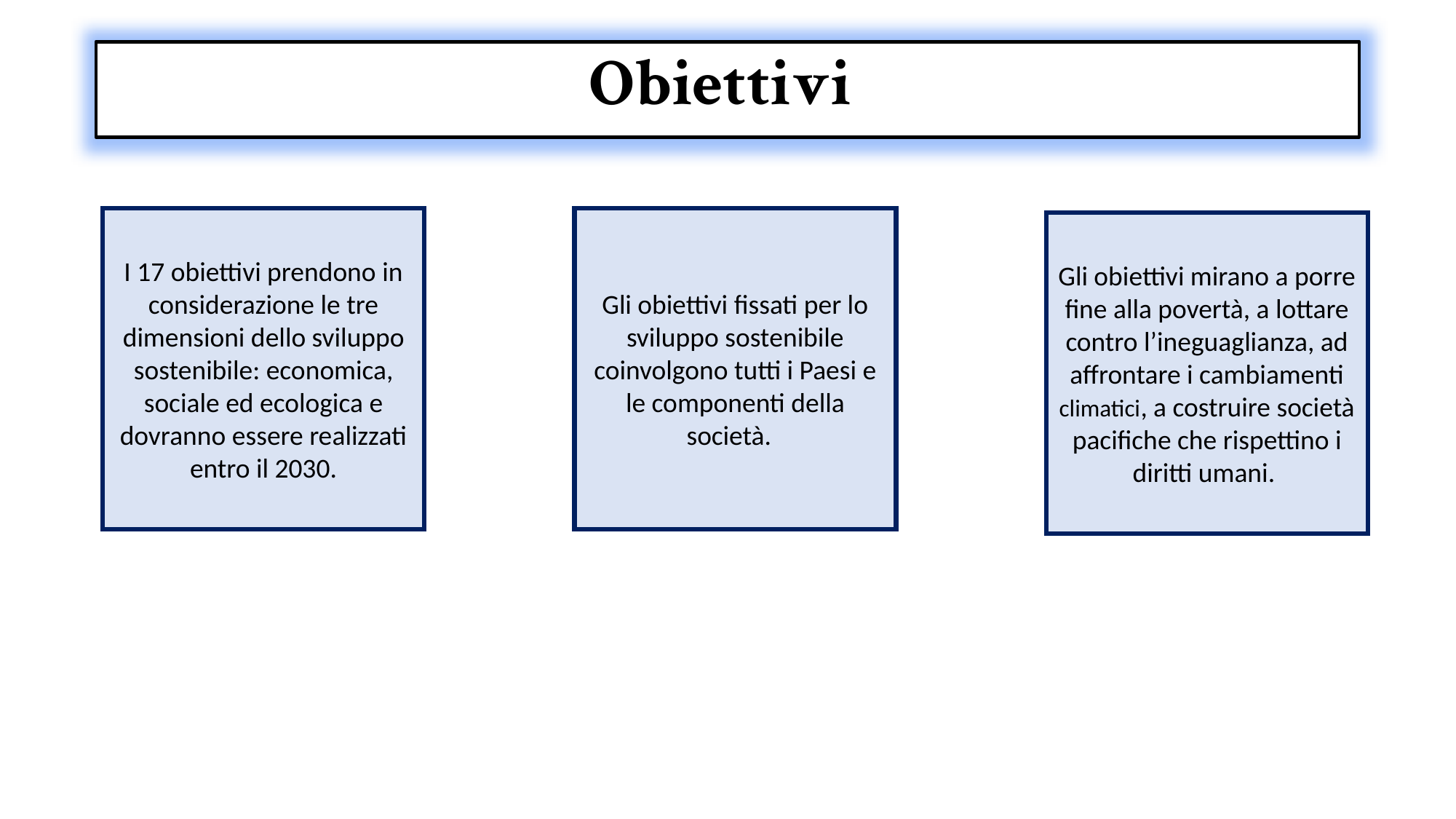

Obiettivi
I 17 obiettivi prendono in considerazione le tre dimensioni dello sviluppo sostenibile: economica, sociale ed ecologica e dovranno essere realizzati entro il 2030.
Gli obiettivi fissati per lo sviluppo sostenibile coinvolgono tutti i Paesi e le componenti della società.
Gli obiettivi mirano a porre fine alla povertà, a lottare contro l’ineguaglianza, ad affrontare i cambiamenti climatici, a costruire società pacifiche che rispettino i diritti umani.